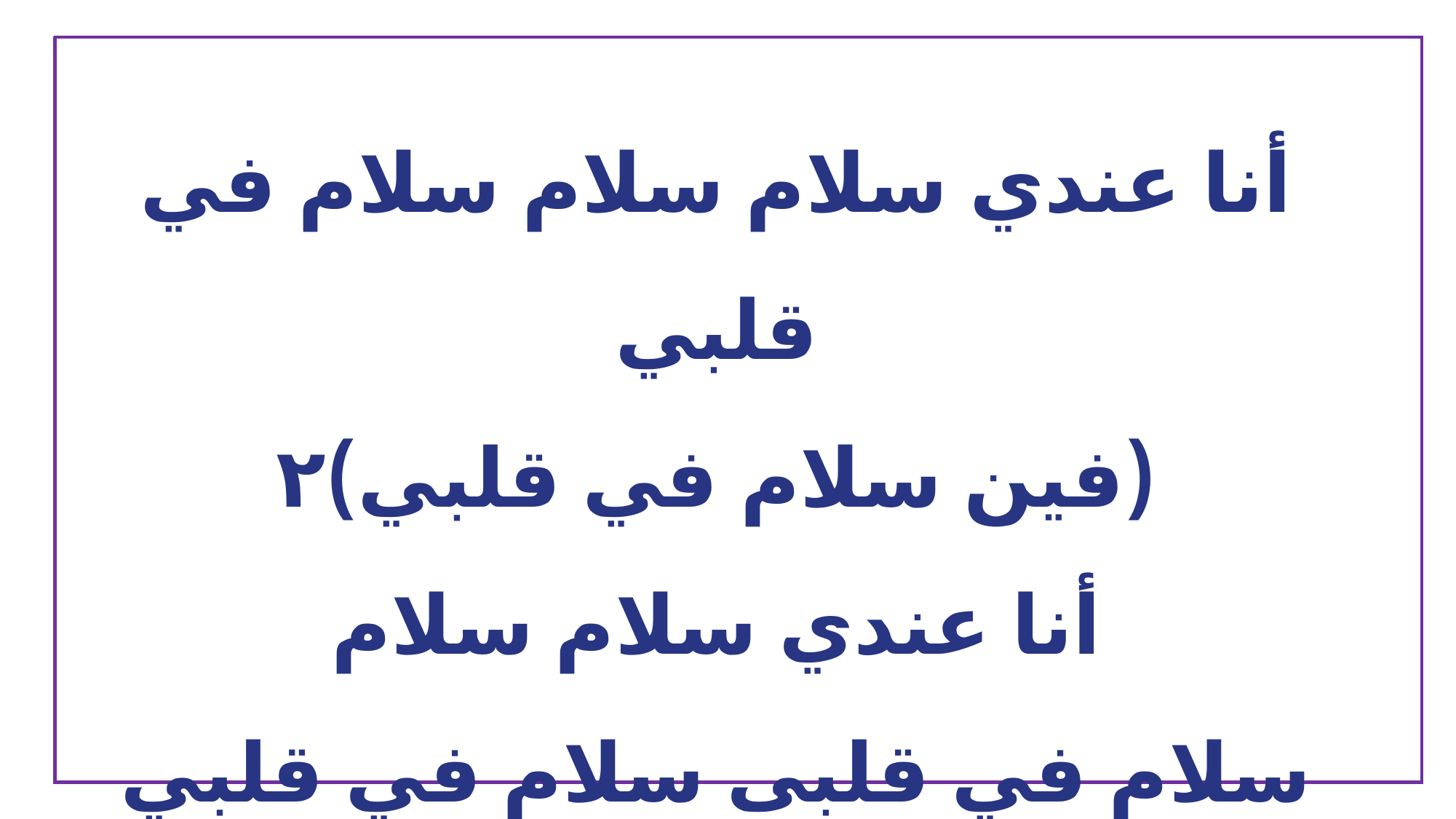

أنا عندي سلام سلام سلام في قلبي
(فين سلام في قلبي)٢
أنا عندي سلام سلام
سلام في قلبى سلام في قلبي على طول